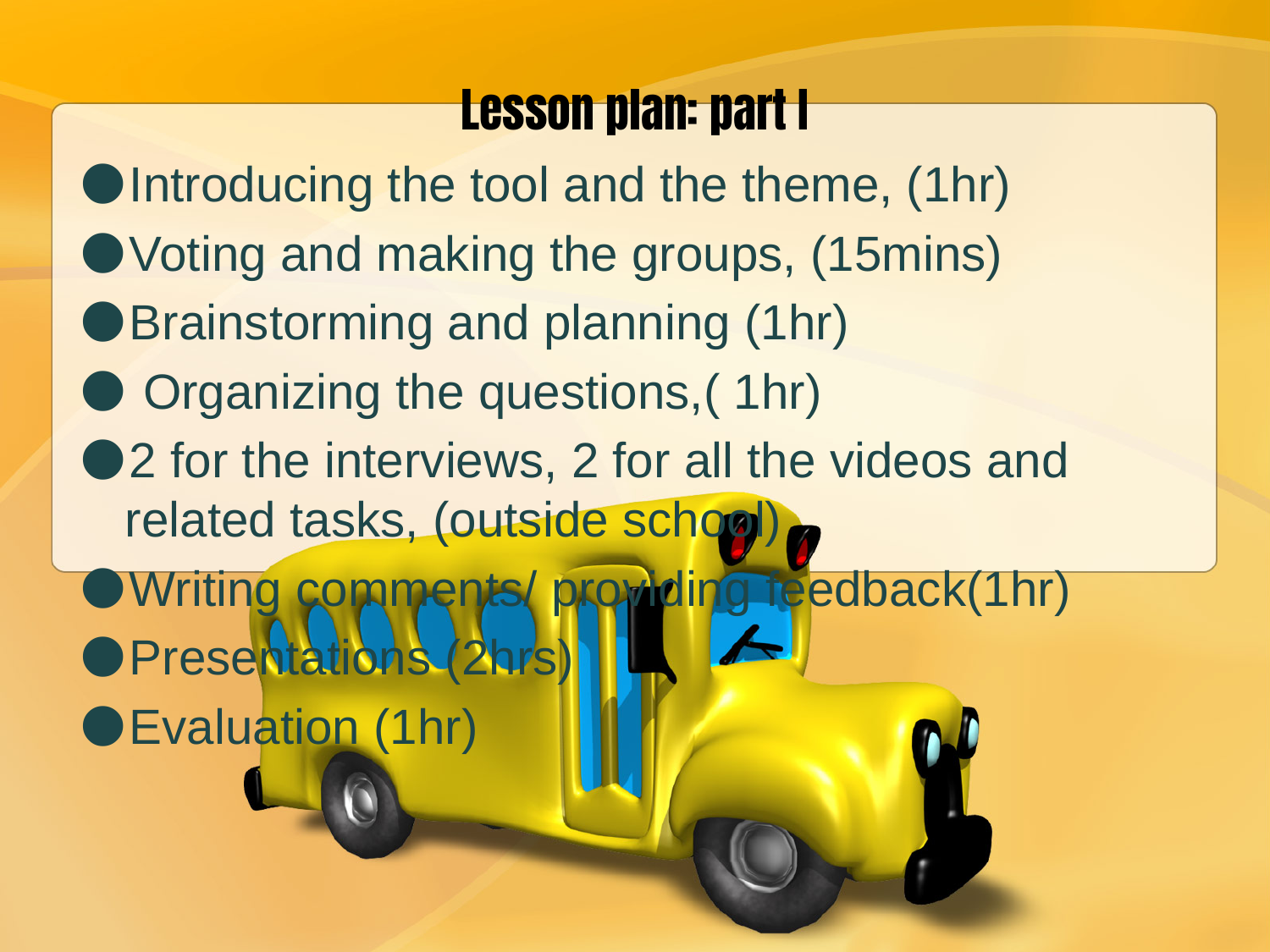

# Lesson plan: part I
Introducing the tool and the theme, (1hr)
Voting and making the groups, (15mins)
Brainstorming and planning (1hr)
 Organizing the questions,( 1hr)
2 for the interviews, 2 for all the videos and related tasks, (outside school)
Writing comments/ providing feedback(1hr)
Presentations (2hrs)
Evaluation (1hr)